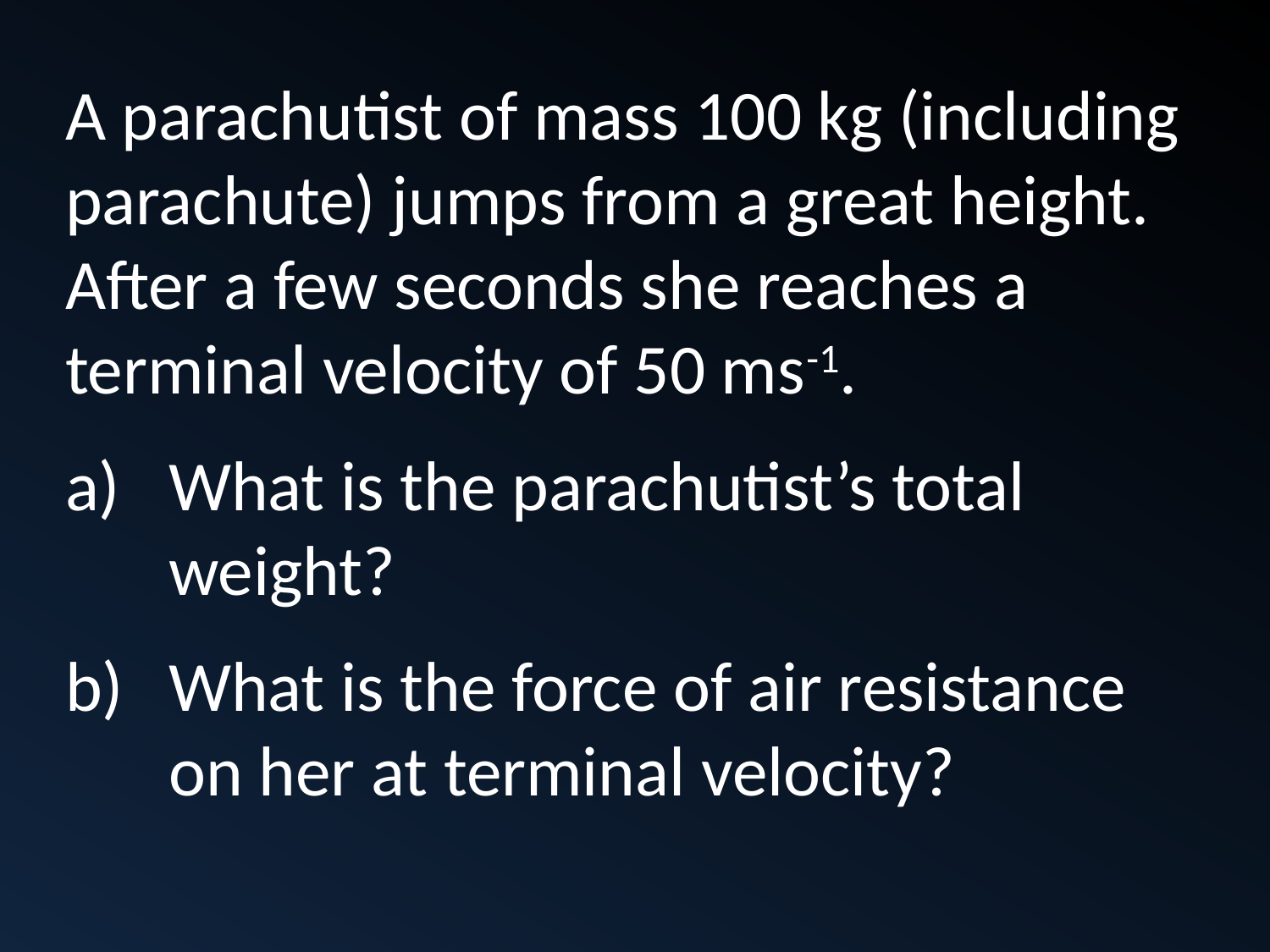

A parachutist of mass 100 kg (including parachute) jumps from a great height. After a few seconds she reaches a terminal velocity of 50 ms-1.
What is the parachutist’s total weight?
What is the force of air resistance on her at terminal velocity?